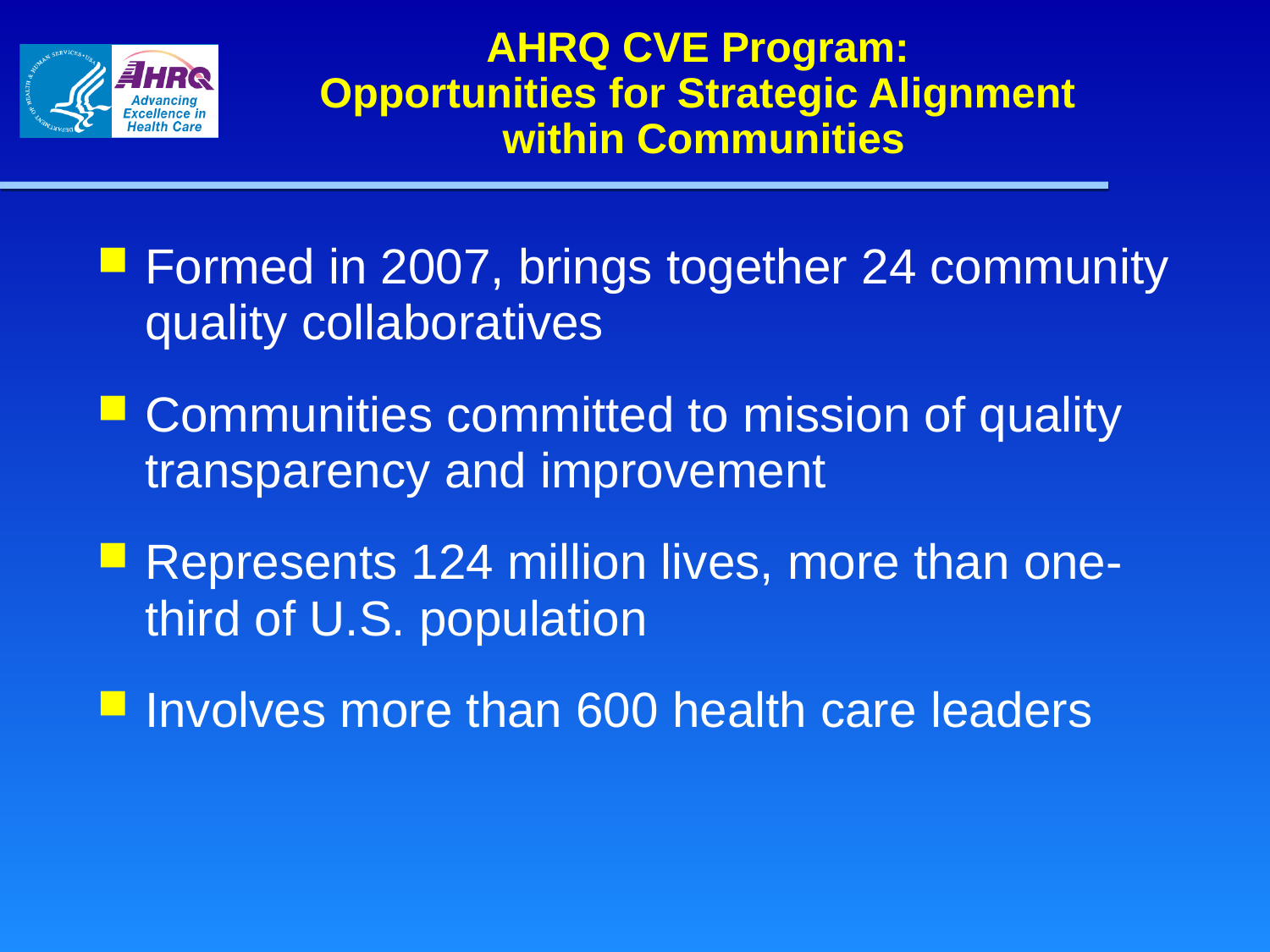

# AHRQ CVE Program: Opportunities for Strategic Alignment within Communities
Formed in 2007, brings together 24 community quality collaboratives
Communities committed to mission of quality transparency and improvement
Represents 124 million lives, more than one-third of U.S. population
Involves more than 600 health care leaders